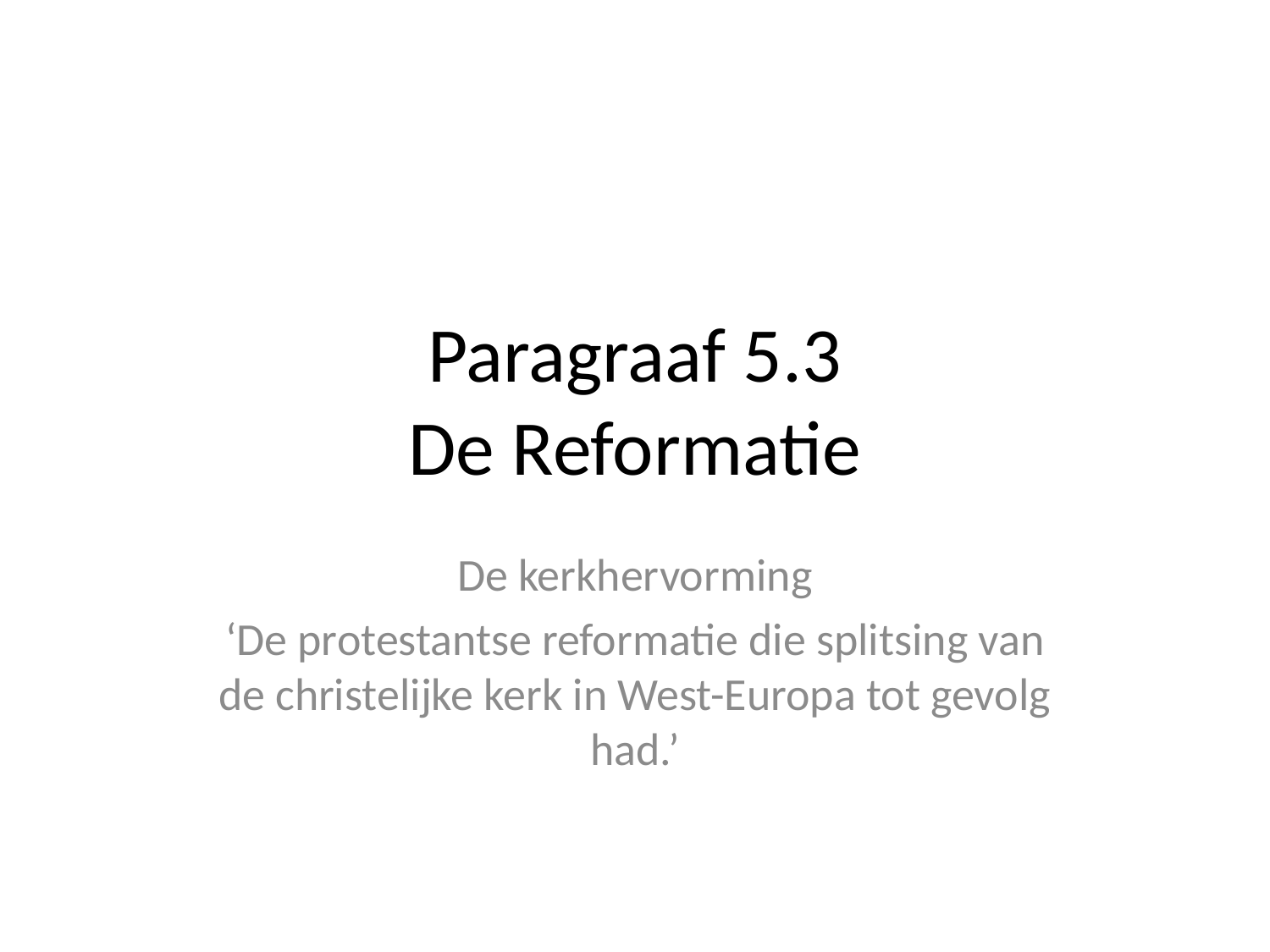

# Paragraaf 5.3 De Reformatie
De kerkhervorming
‘De protestantse reformatie die splitsing van de christelijke kerk in West-Europa tot gevolg had.’